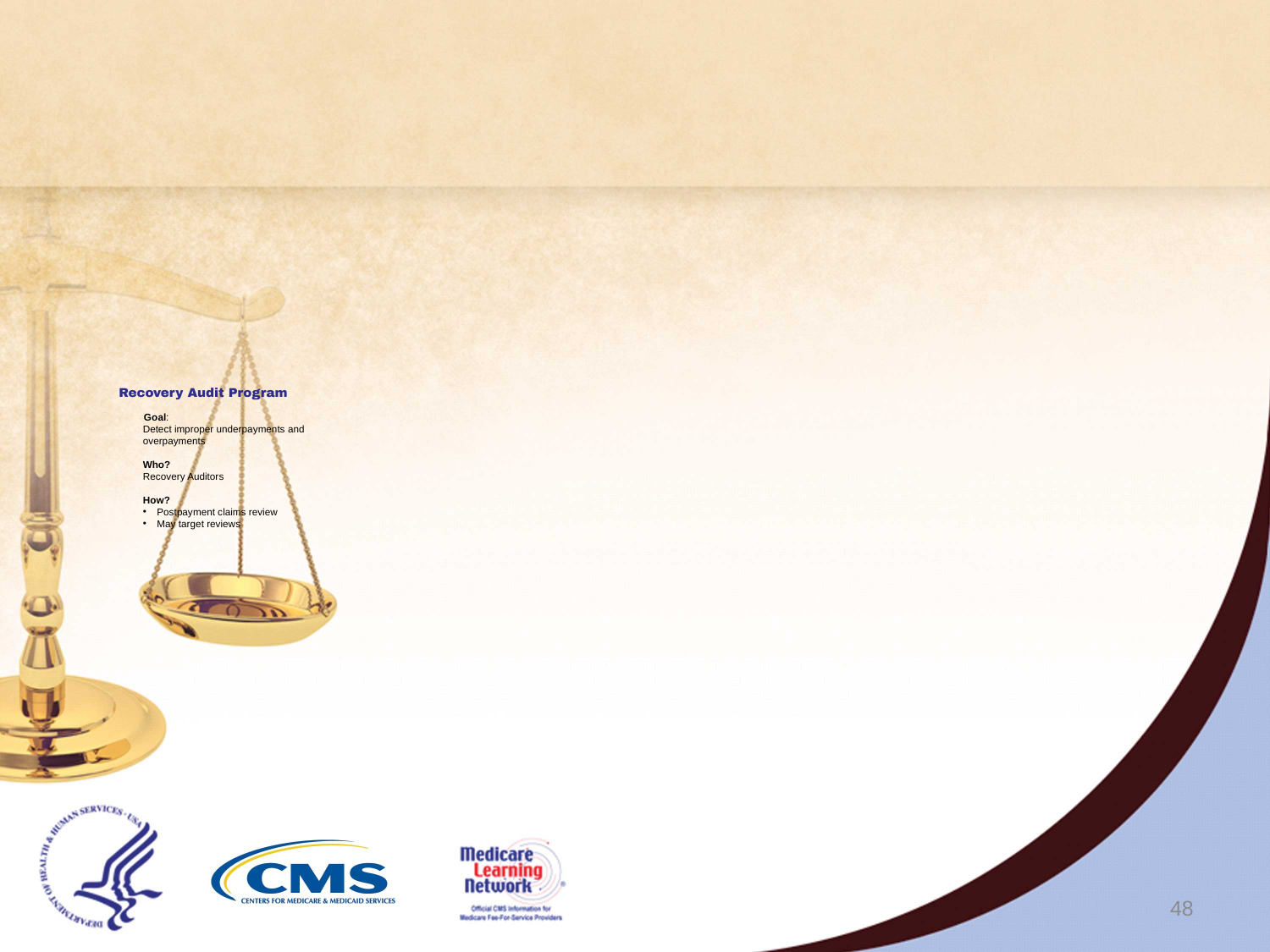

# Recovery Audit Program Goal:
Detect improper underpayments and
overpayments
Who?
Recovery Auditors
How?
Postpayment claims review
May target reviews

48